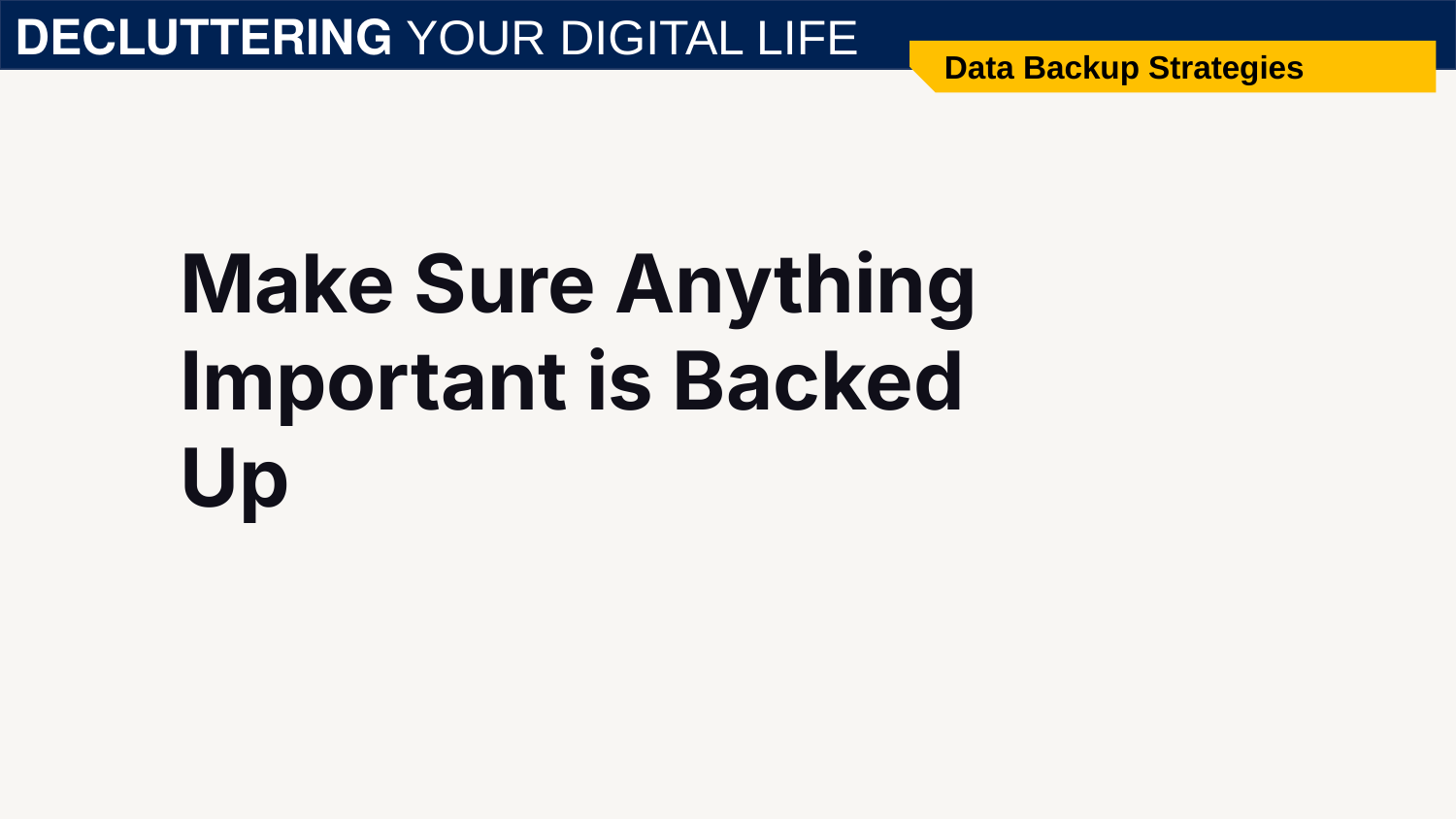

DECLUTTERING YOUR DIGITAL LIFE
Data Backup Strategies

# Make Sure Anything Important is Backed Up